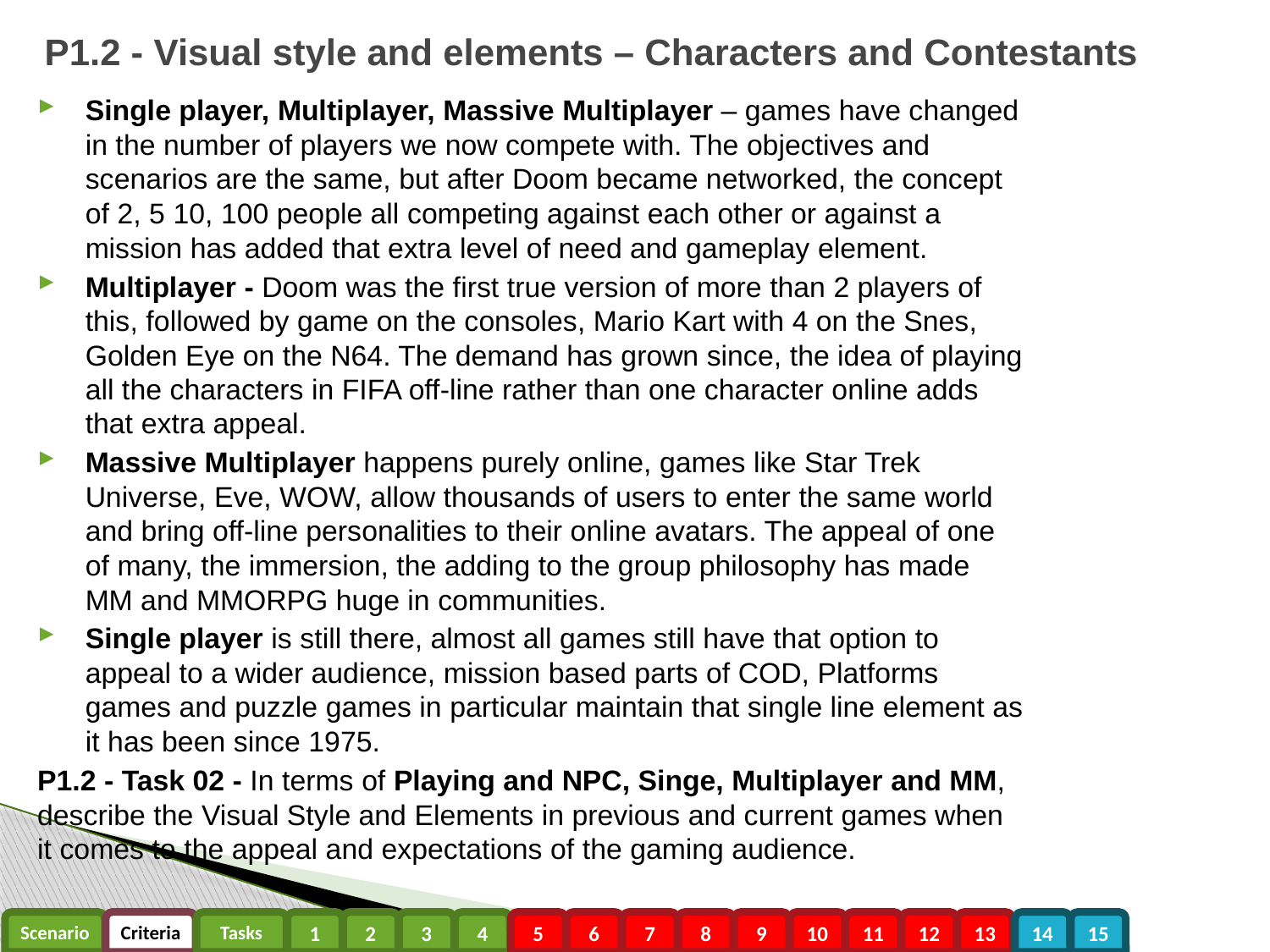

# P1.2 - Visual style and elements – Characters and Contestants
Single player, Multiplayer, Massive Multiplayer – games have changed in the number of players we now compete with. The objectives and scenarios are the same, but after Doom became networked, the concept of 2, 5 10, 100 people all competing against each other or against a mission has added that extra level of need and gameplay element.
Multiplayer - Doom was the first true version of more than 2 players of this, followed by game on the consoles, Mario Kart with 4 on the Snes, Golden Eye on the N64. The demand has grown since, the idea of playing all the characters in FIFA off-line rather than one character online adds that extra appeal.
Massive Multiplayer happens purely online, games like Star Trek Universe, Eve, WOW, allow thousands of users to enter the same world and bring off-line personalities to their online avatars. The appeal of one of many, the immersion, the adding to the group philosophy has made MM and MMORPG huge in communities.
Single player is still there, almost all games still have that option to appeal to a wider audience, mission based parts of COD, Platforms games and puzzle games in particular maintain that single line element as it has been since 1975.
P1.2 - Task 02 - In terms of Playing and NPC, Singe, Multiplayer and MM, describe the Visual Style and Elements in previous and current games when it comes to the appeal and expectations of the gaming audience.